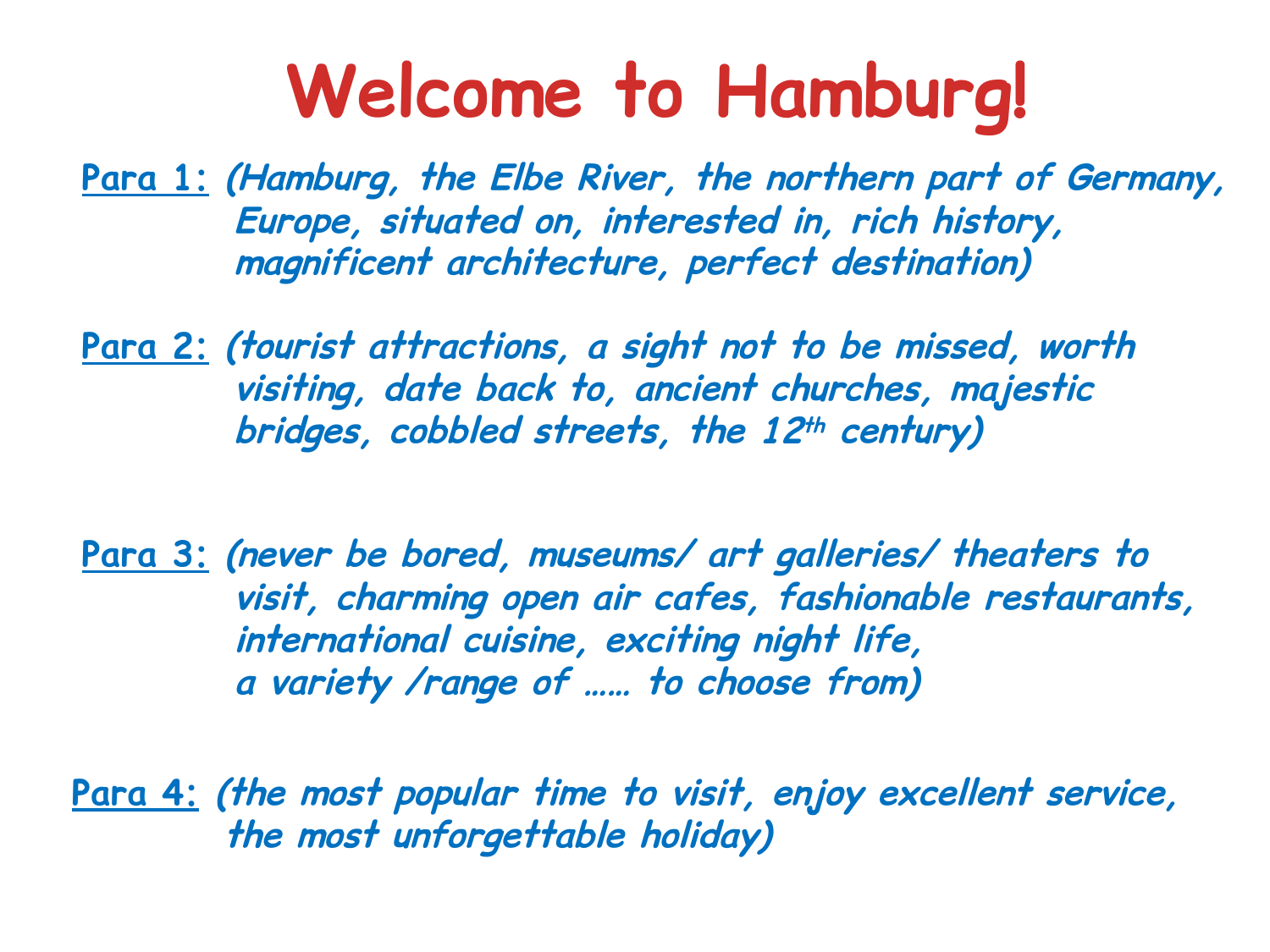

Welcome to Hamburg!
Para 1: (Hamburg, the Elbe River, the northern part of Germany,
          Europe, situated on, interested in, rich history,
          magnificent architecture, perfect destination)
Para 2: (tourist attractions, a sight not to be missed, worth
          visiting, date back to, ancient churches, majestic
          bridges, cobbled streets, the 12th century)

Para 3: (never be bored, museums/ art galleries/ theaters to
          visit, charming open air cafes, fashionable restaurants,
          international cuisine, exciting night life,
          a variety /range of …… to choose from)
Para 4: (the most popular time to visit, enjoy excellent service,
          the most unforgettable holiday)